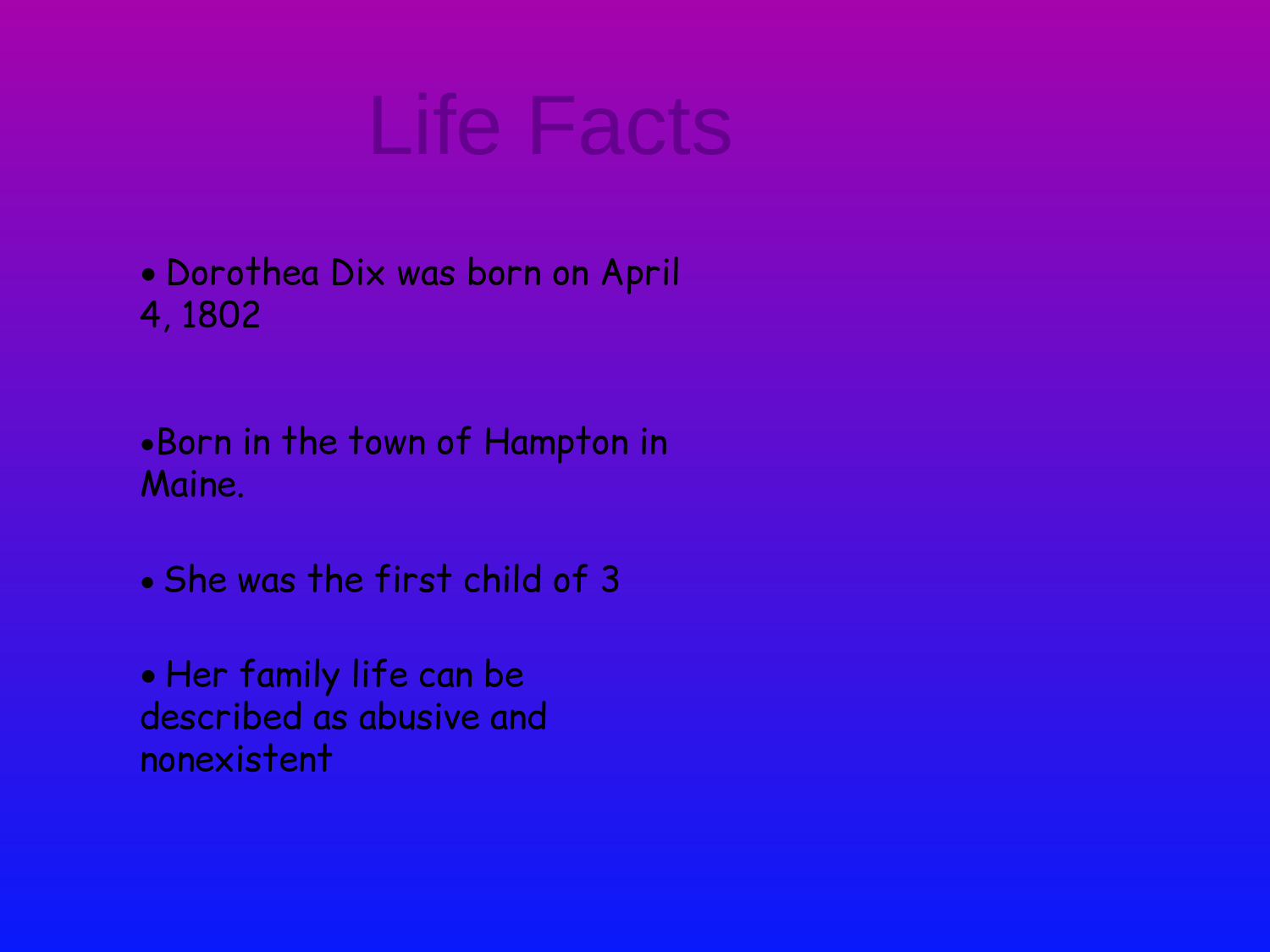

Life Facts
• Dorothea Dix was born on April 4, 1802
•Born in the town of Hampton in Maine.
• She was the first child of 3
• Her family life can be described as abusive and nonexistent